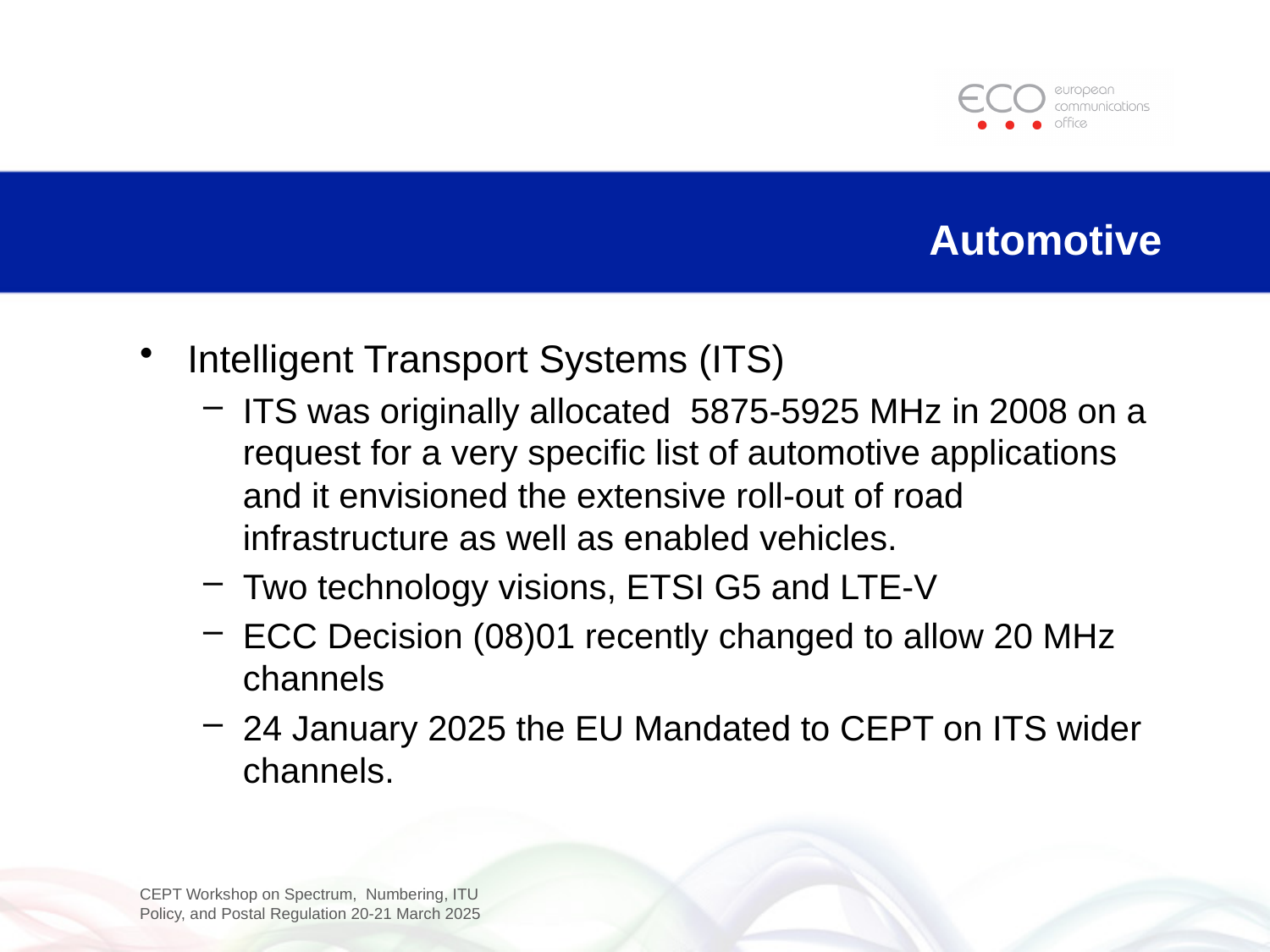

# Automotive
Intelligent Transport Systems (ITS)
ITS was originally allocated  5875-5925 MHz in 2008 on a request for a very specific list of automotive applications and it envisioned the extensive roll-out of road infrastructure as well as enabled vehicles.
Two technology visions, ETSI G5 and LTE-V
ECC Decision (08)01 recently changed to allow 20 MHz channels
24 January 2025 the EU Mandated to CEPT on ITS wider channels.
CEPT Workshop on Spectrum,  Numbering, ITU Policy, and Postal Regulation 20-21 March 2025